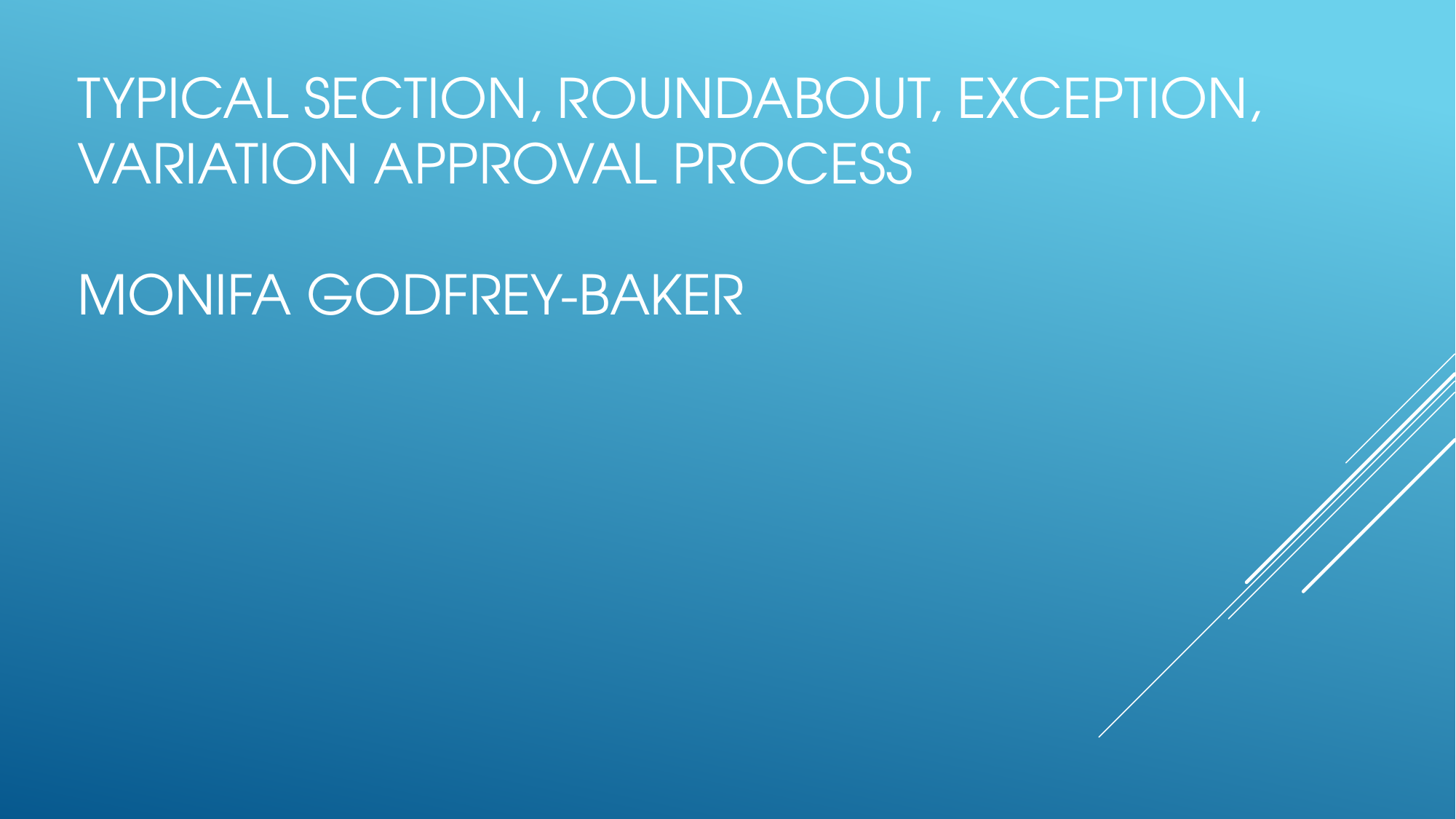

# Typical section, roundabout, exception, variation approval process Monifa godfrey-baker